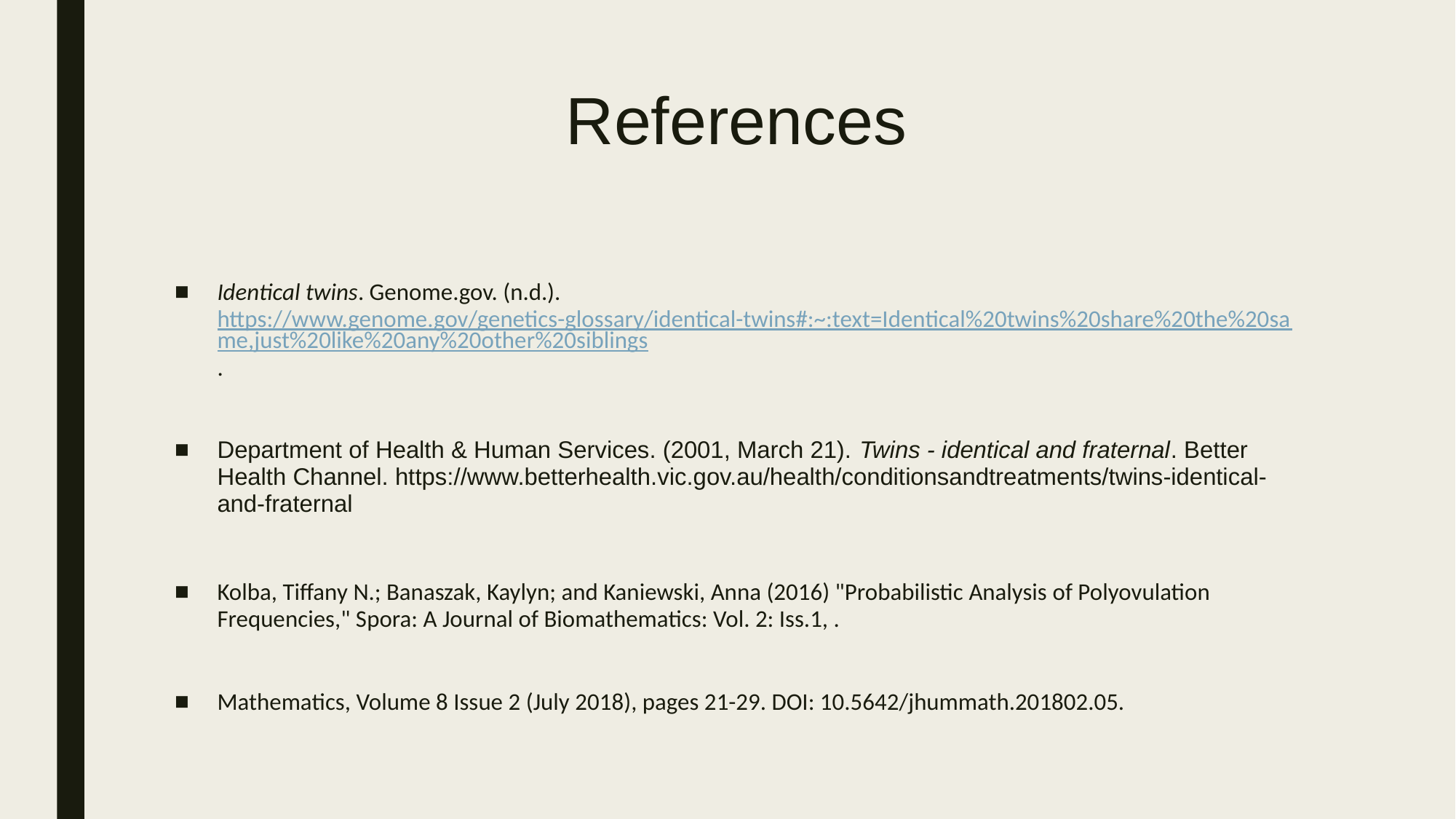

# References
Identical twins. Genome.gov. (n.d.). https://www.genome.gov/genetics-glossary/identical-twins#:~:text=Identical%20twins%20share%20the%20same,just%20like%20any%20other%20siblings.

Department of Health & Human Services. (2001, March 21). Twins - identical and fraternal. Better Health Channel. https://www.betterhealth.vic.gov.au/health/conditionsandtreatments/twins-identical-and-fraternal

Kolba, Tiffany N.; Banaszak, Kaylyn; and Kaniewski, Anna (2016) "Probabilistic Analysis of Polyovulation Frequencies," Spora: A Journal of Biomathematics: Vol. 2: Iss.1, .

Mathematics, Volume 8 Issue 2 (July 2018), pages 21-29. DOI: 10.5642/jhummath.201802.05.